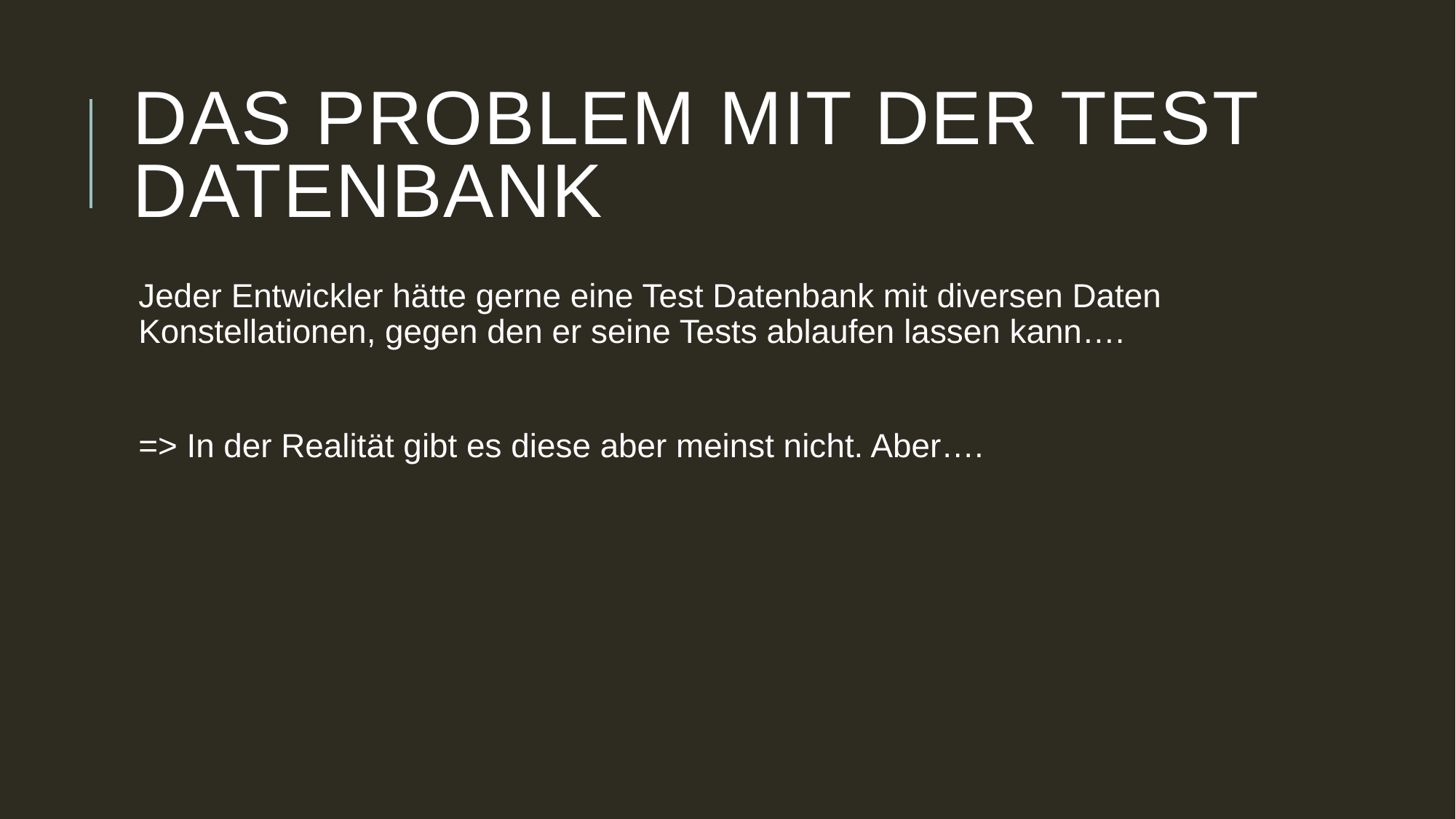

# Das Problem mit der Test Datenbank
Jeder Entwickler hätte gerne eine Test Datenbank mit diversen Daten Konstellationen, gegen den er seine Tests ablaufen lassen kann….

=> In der Realität gibt es diese aber meinst nicht. Aber….